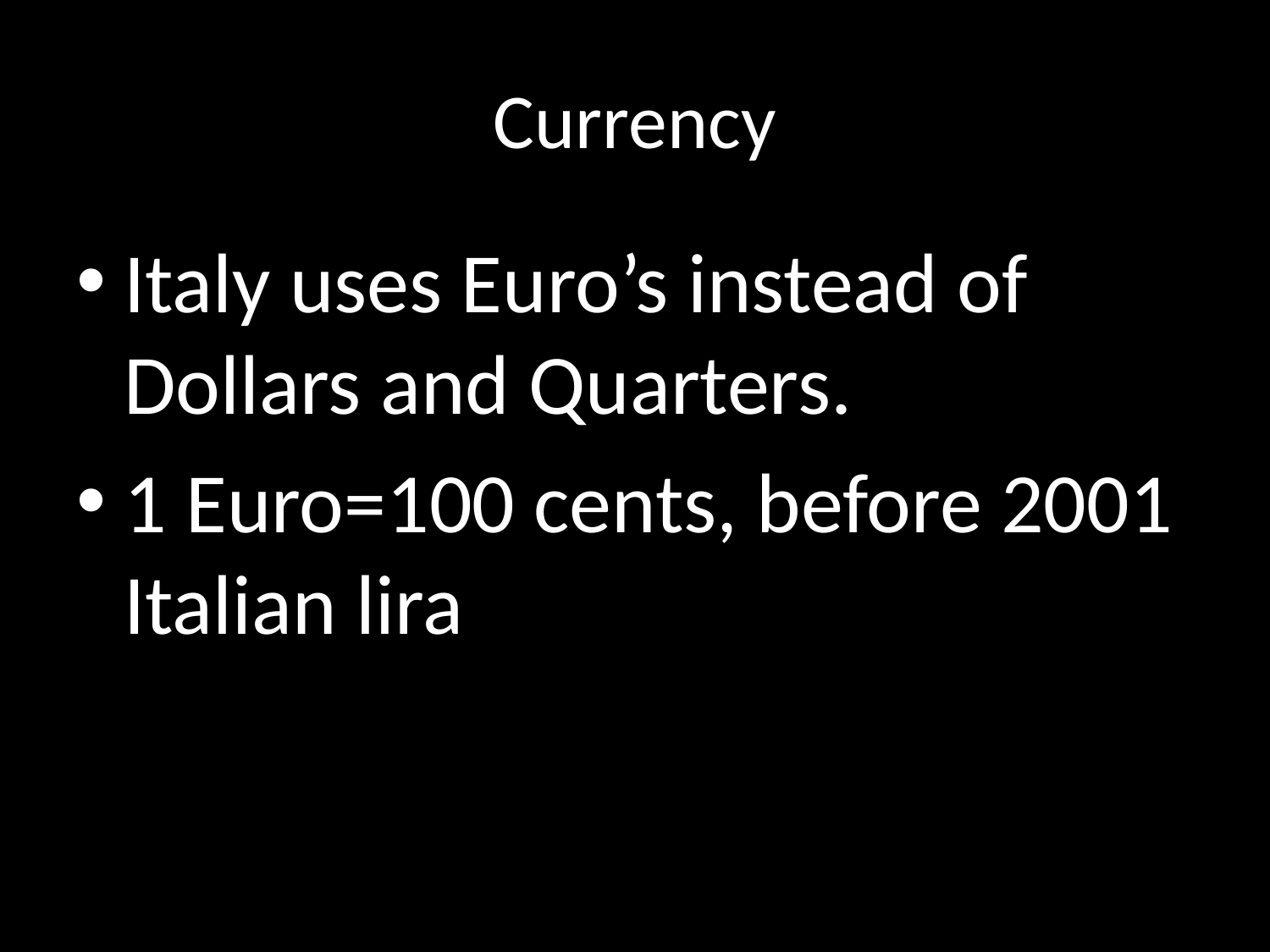

# Currency
Italy uses Euro’s instead of Dollars and Quarters.
1 Euro=100 cents, before 2001 Italian lira